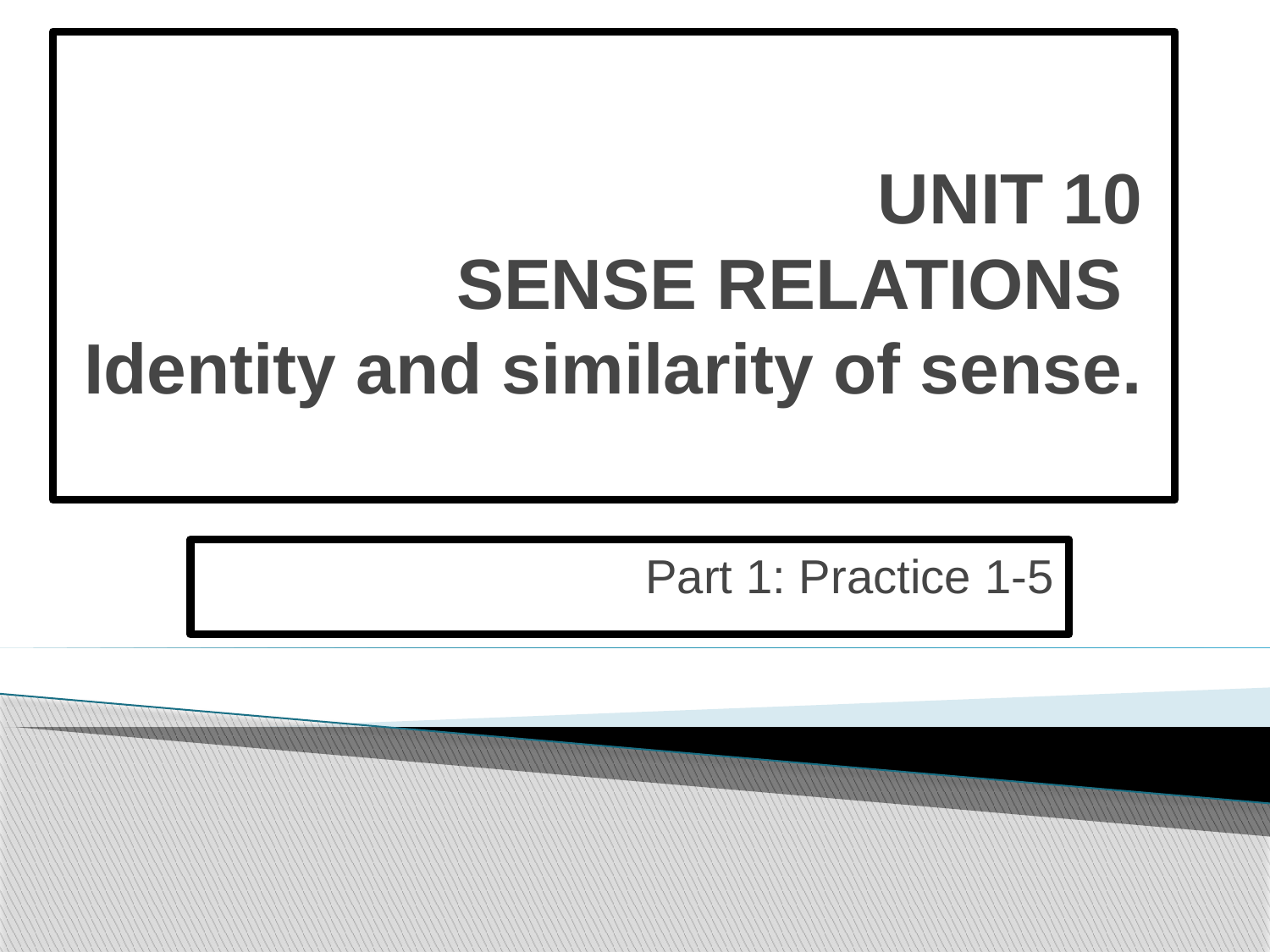

# UNIT 10 SENSE RELATIONS Identity and similarity of sense.
Part 1: Practice 1-5